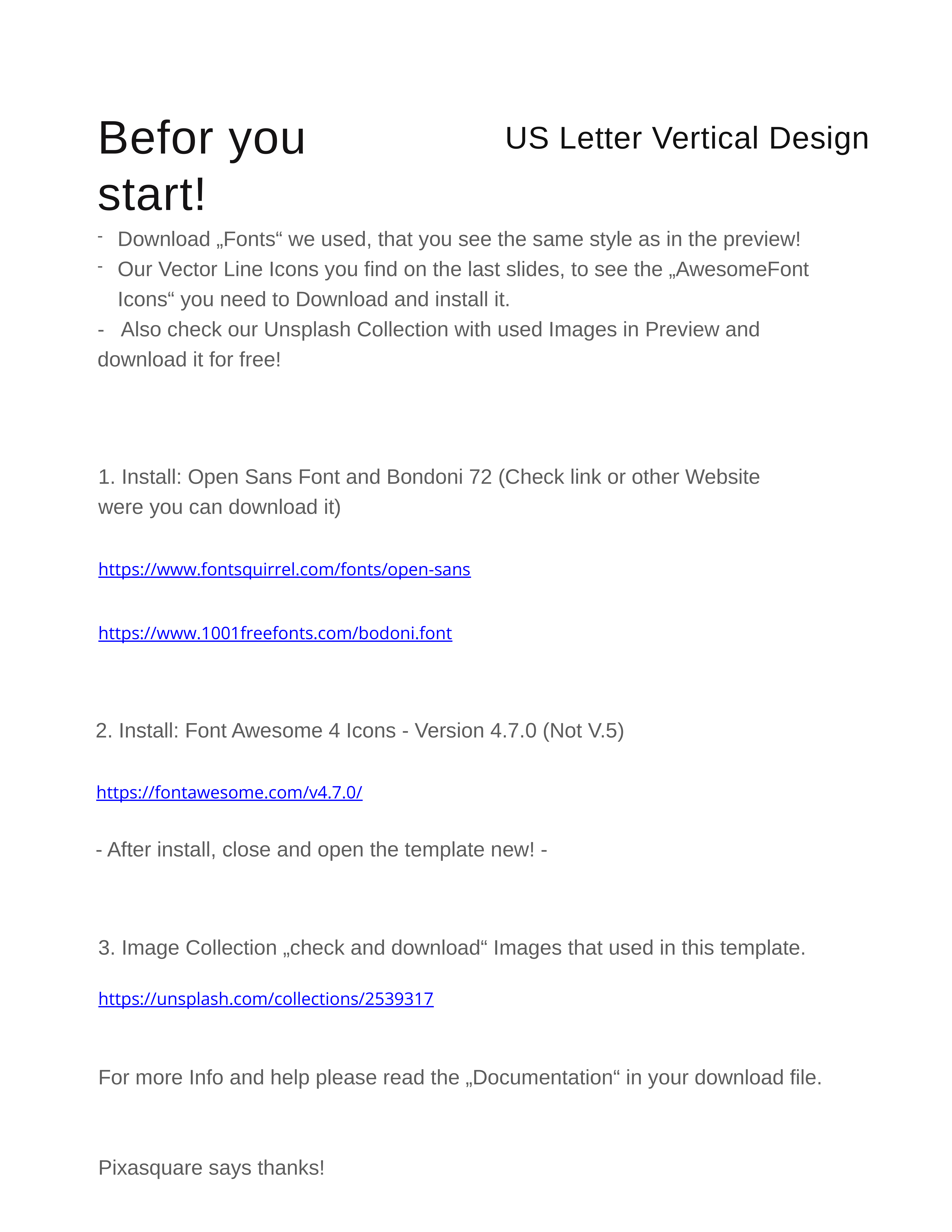

Befor you start!
US Letter Vertical Design
Download „Fonts“ we used, that you see the same style as in the preview!
Our Vector Line Icons you find on the last slides, to see the „AwesomeFont Icons“ you need to Download and install it.
-   Also check our Unsplash Collection with used Images in Preview and          download it for free!
1. Install: Open Sans Font and Bondoni 72 (Check link or other Website were you can download it)
https://www.fontsquirrel.com/fonts/open-sans
https://www.1001freefonts.com/bodoni.font
2. Install: Font Awesome 4 Icons - Version 4.7.0 (Not V.5)
https://fontawesome.com/v4.7.0/
- After install, close and open the template new! -
3. Image Collection „check and download“ Images that used in this template.
https://unsplash.com/collections/2539317
For more Info and help please read the „Documentation“ in your download file.

Pixasquare says thanks!